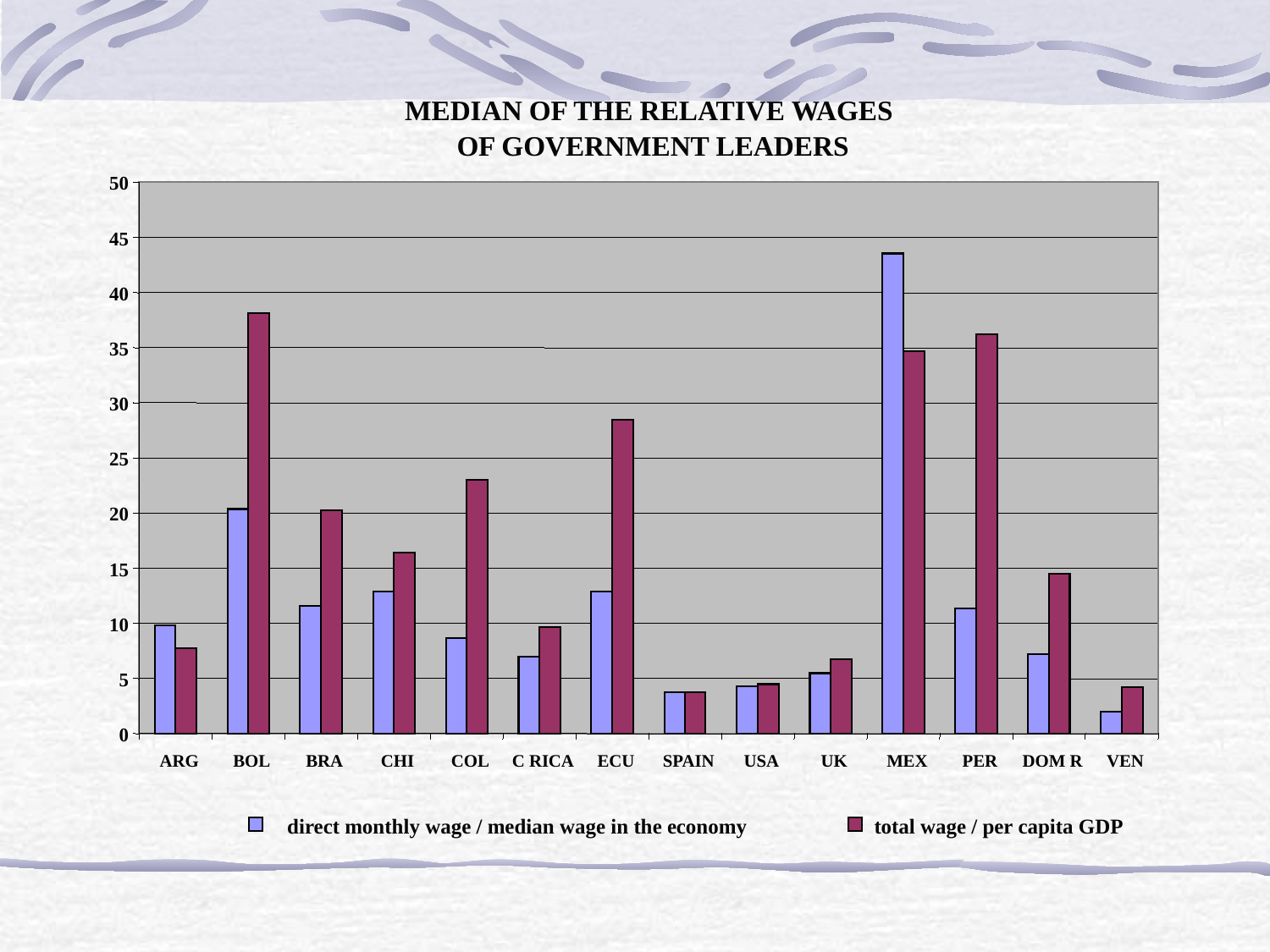

MEDIAN OF THE RELATIVE WAGES
OF GOVERNMENT LEADERS
50

45

40

35

30

25

20

15

10

5

0

ARG
BOL
BRA
CHI
COL
C RICA
ECU
SPAIN
USA
UK
MEX
PER
DOM R
VEN
direct monthly wage / median wage in the economy
total wage / per capita GDP